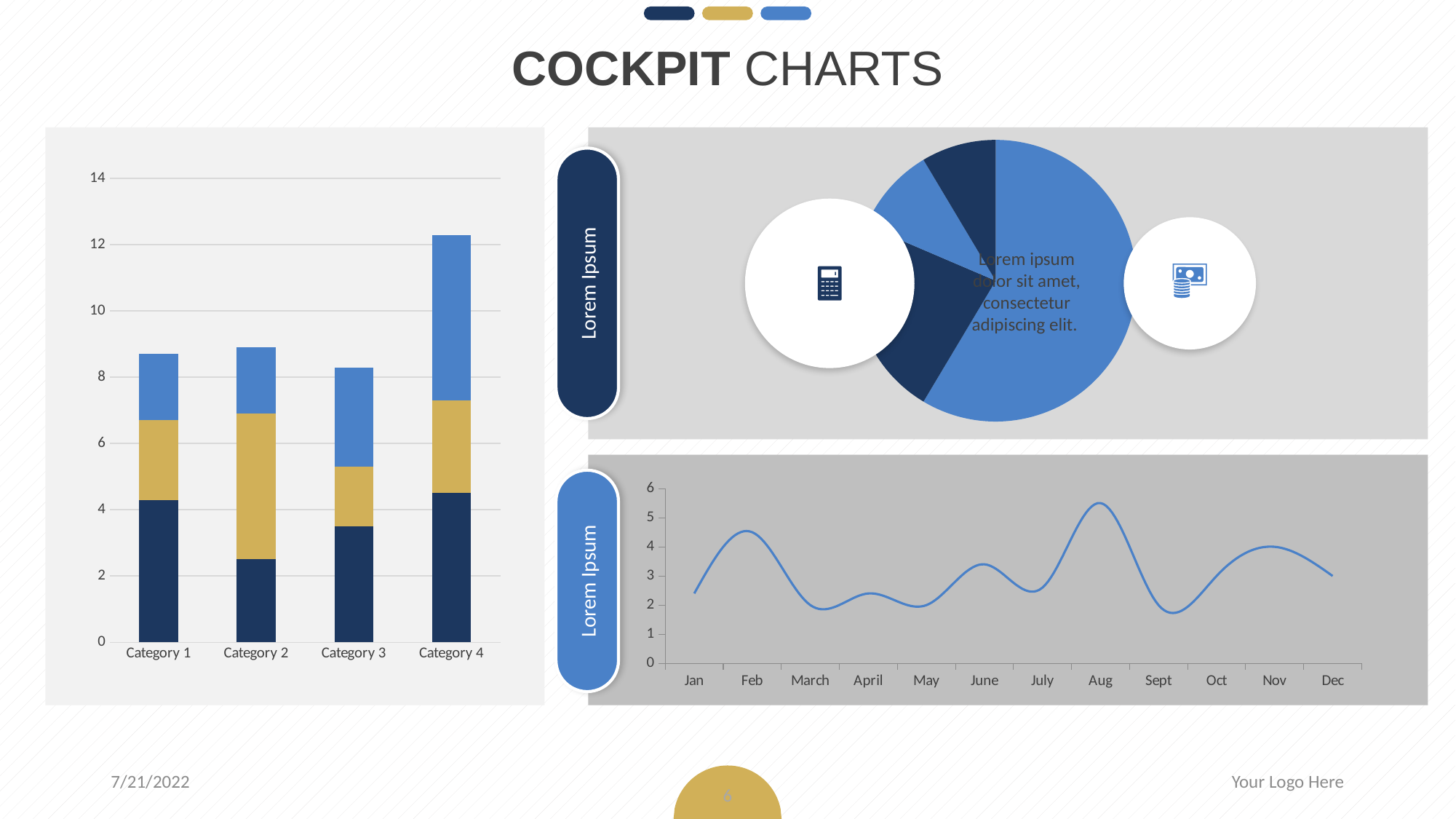

# Cockpit charts

[unsupported chart]

Lorem Ipsum

### Chart

| Category | Series 1 | Series 2 | Series 3 |
|---|---|---|---|
| Category 1 | 4.3 | 2.4 | 2.0 |
| Category 2 | 2.5 | 4.4 | 2.0 |
| Category 3 | 3.5 | 1.8 | 3.0 |
| Category 4 | 4.5 | 2.8 | 5.0 |

Lorem ipsum dolor sit amet, consectetur adipiscing elit.

Lorem Ipsum

### Chart

| Category | Series 2 |
|---|---|
| Jan | 2.4 |
| Feb | 4.5 |
| March | 2.0 |
| April | 2.4 |
| May | 2.0 |
| June | 3.4 |
| July | 2.6 |
| Aug | 5.5 |
| Sept | 2.0 |
| Oct | 3.0 |
| Nov | 4.0 |
| Dec | 3.0 |
7/21/2022
Your Logo Here
6